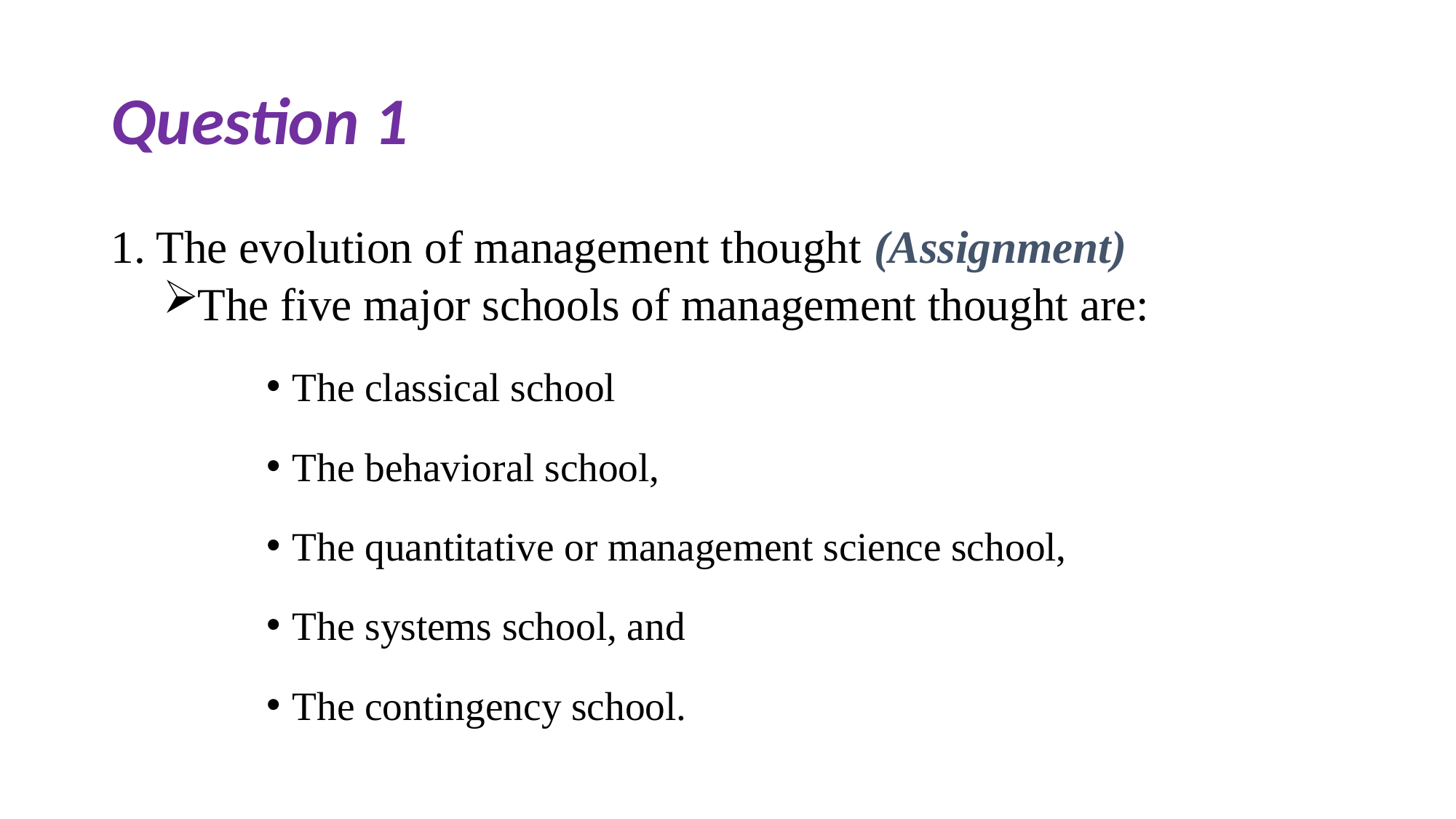

# Question 1
1. The evolution of management thought (Assignment)
The five major schools of management thought are:
The classical school
The behavioral school,
The quantitative or management science school,
The systems school, and
The contingency school.